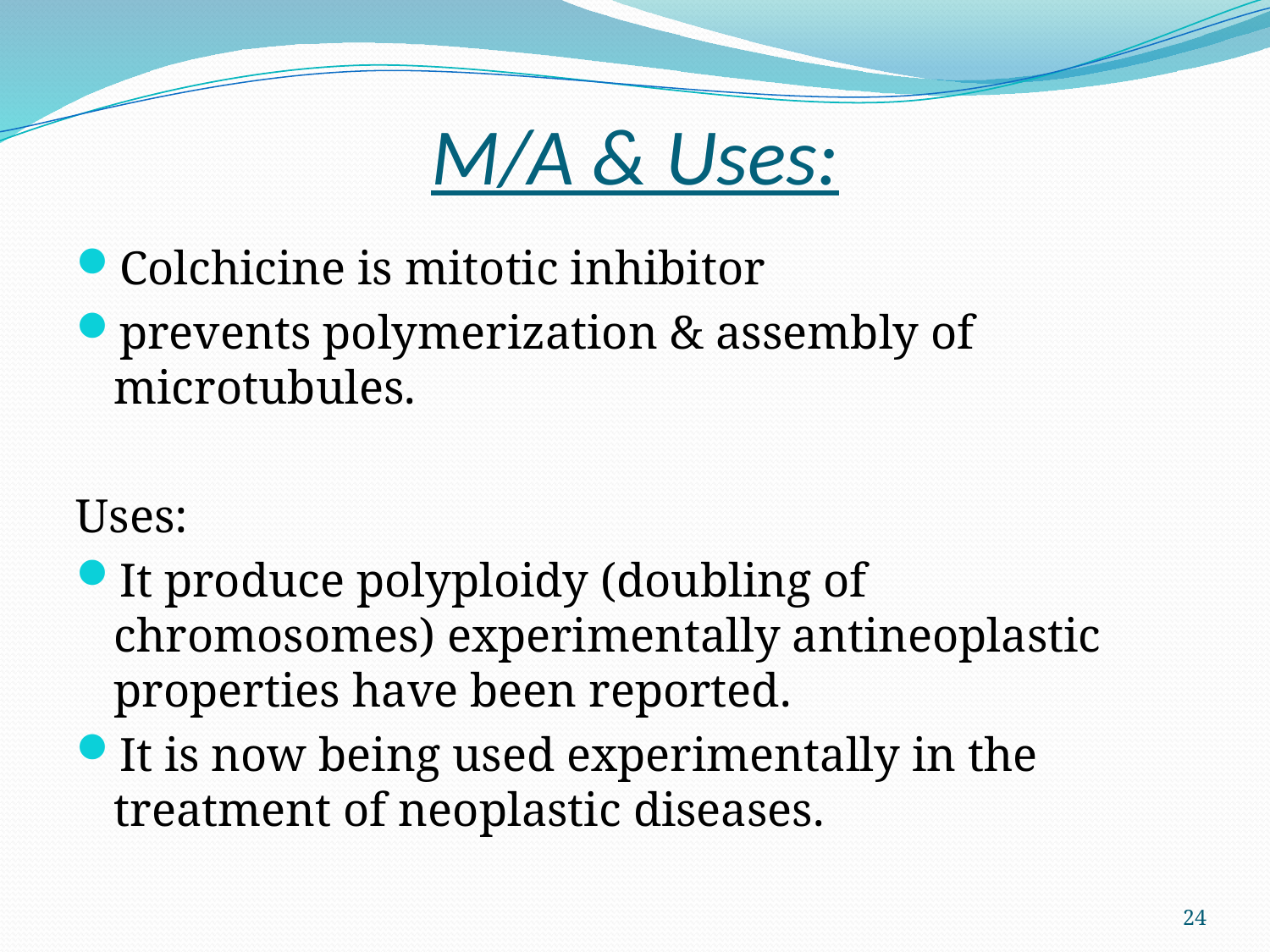

# M/A & Uses:
Colchicine is mitotic inhibitor
prevents polymerization & assembly of microtubules.

Uses:
It produce polyploidy (doubling of chromosomes) experimentally antineoplastic properties have been reported.
It is now being used experimentally in the treatment of neoplastic diseases.

24